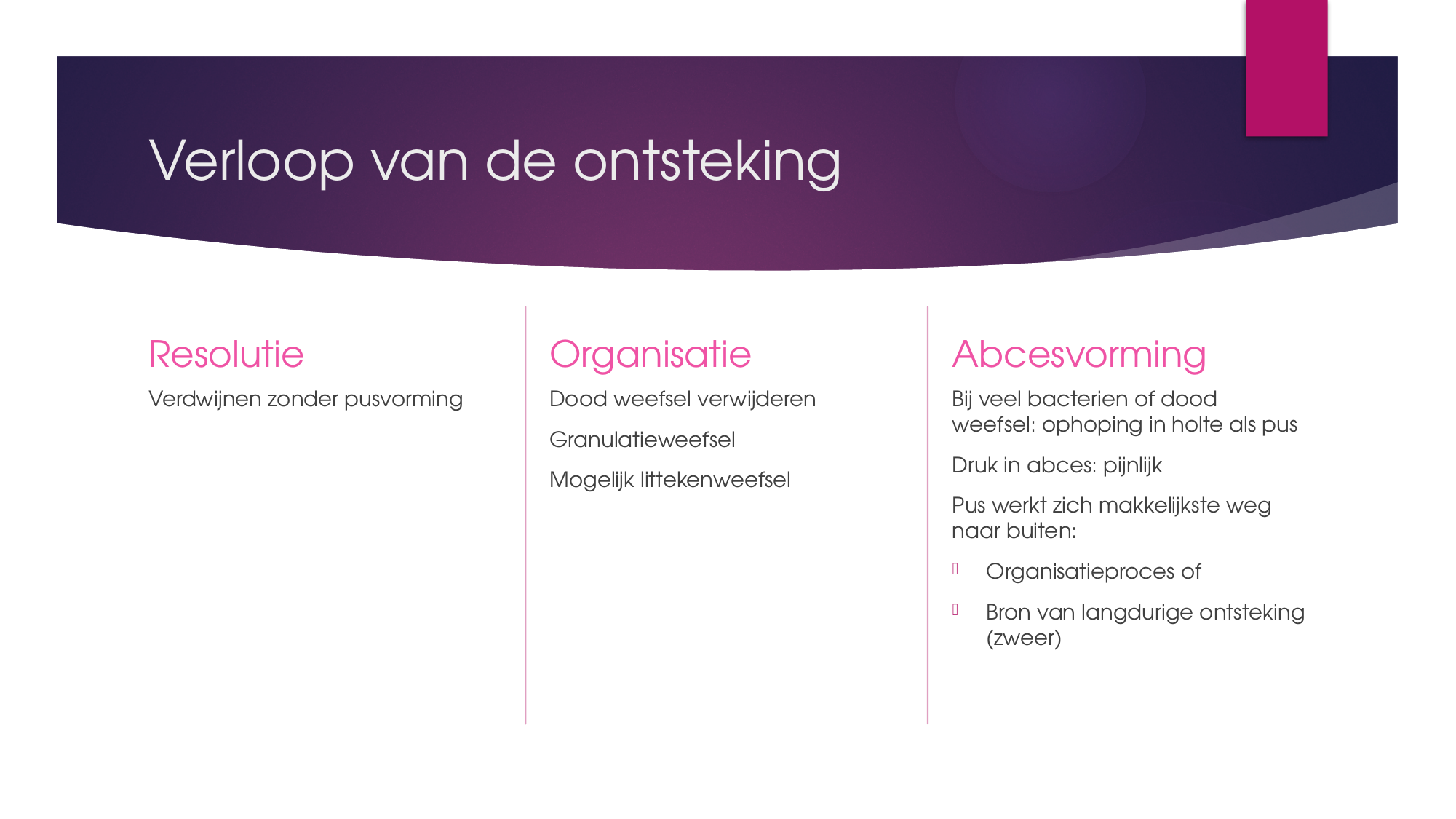

# Verloop van de ontsteking
Organisatie
Abcesvorming
Resolutie
Bij veel bacterien of dood weefsel: ophoping in holte als pus
Druk in abces: pijnlijk
Pus werkt zich makkelijkste weg naar buiten:
Organisatieproces of
Bron van langdurige ontsteking (zweer)
Dood weefsel verwijderen
Granulatieweefsel
Mogelijk littekenweefsel
Verdwijnen zonder pusvorming